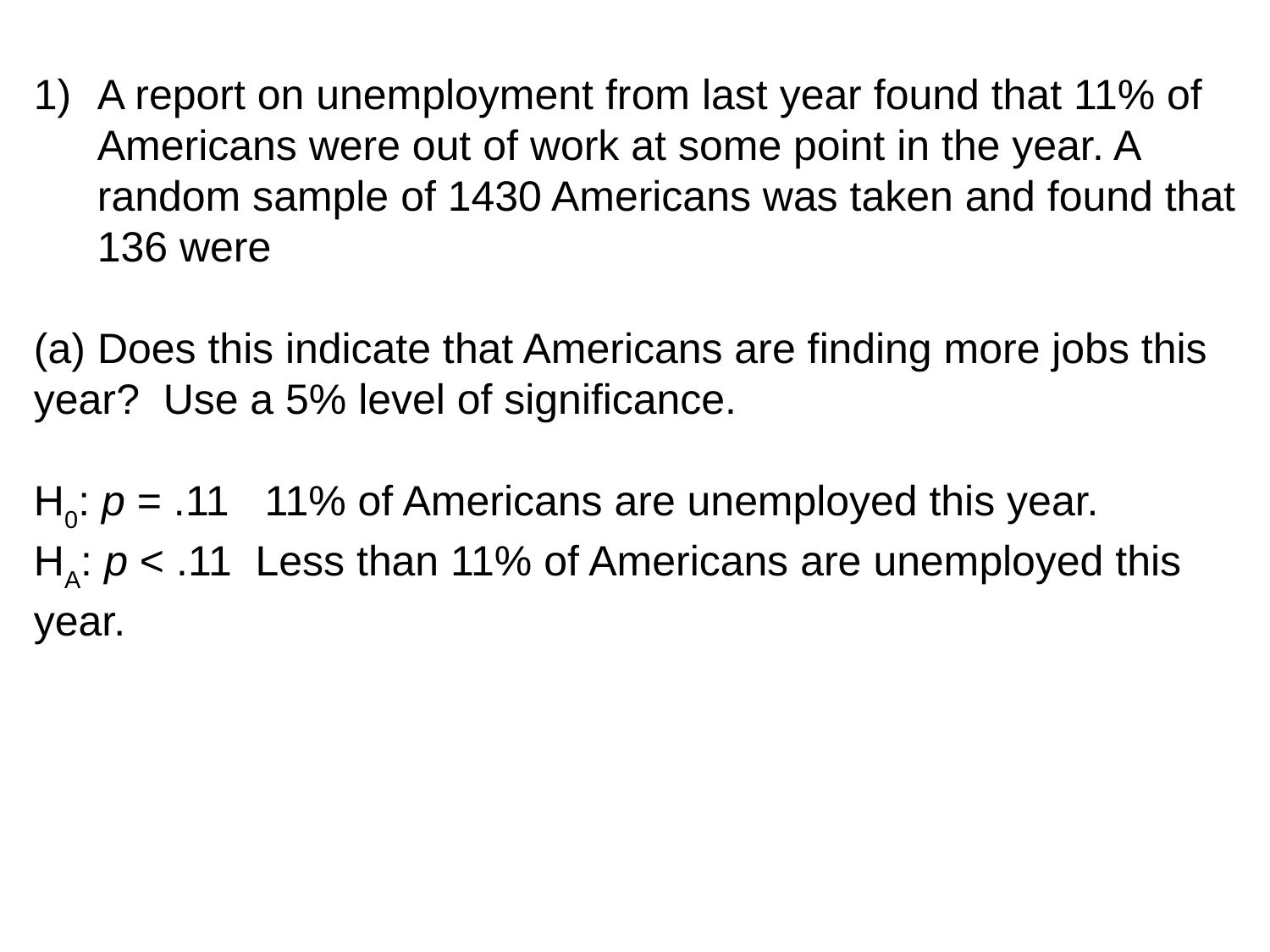

A report on unemployment from last year found that 11% of Americans were out of work at some point in the year. A random sample of 1430 Americans was taken and found that 136 were

(a) Does this indicate that Americans are finding more jobs this year?  Use a 5% level of significance.

H0: p = .11   11% of Americans are unemployed this year.
HA: p < .11  Less than 11% of Americans are unemployed this year.